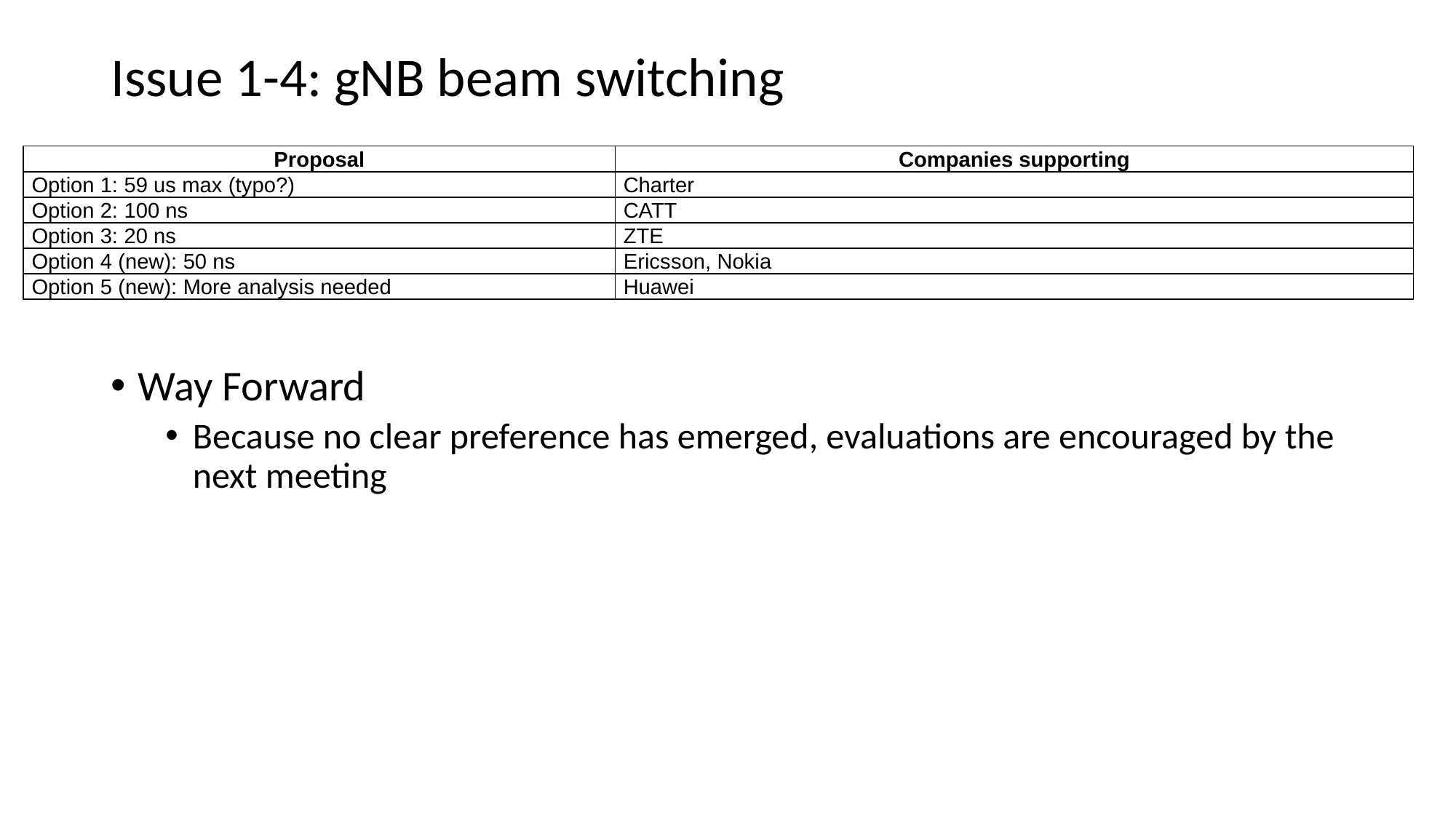

# Issue 1-4: gNB beam switching
| Proposal | Companies supporting |
| --- | --- |
| Option 1: 59 us max (typo?) | Charter |
| Option 2: 100 ns | CATT |
| Option 3: 20 ns | ZTE |
| Option 4 (new): 50 ns | Ericsson, Nokia |
| Option 5 (new): More analysis needed | Huawei |
Way Forward
Because no clear preference has emerged, evaluations are encouraged by the next meeting